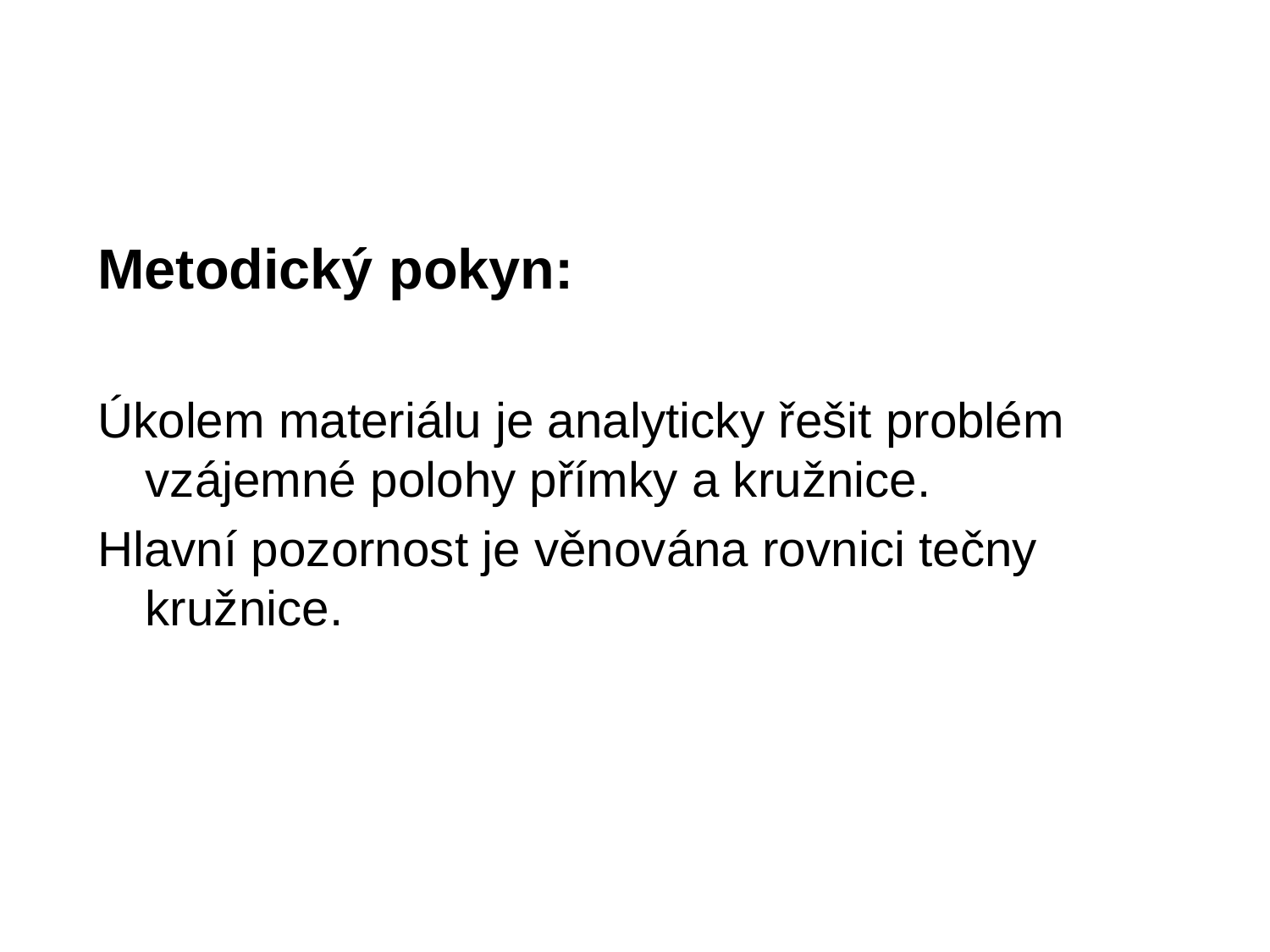

Metodický pokyn:

Úkolem materiálu je analyticky řešit problém vzájemné polohy přímky a kružnice.
Hlavní pozornost je věnována rovnici tečny kružnice.